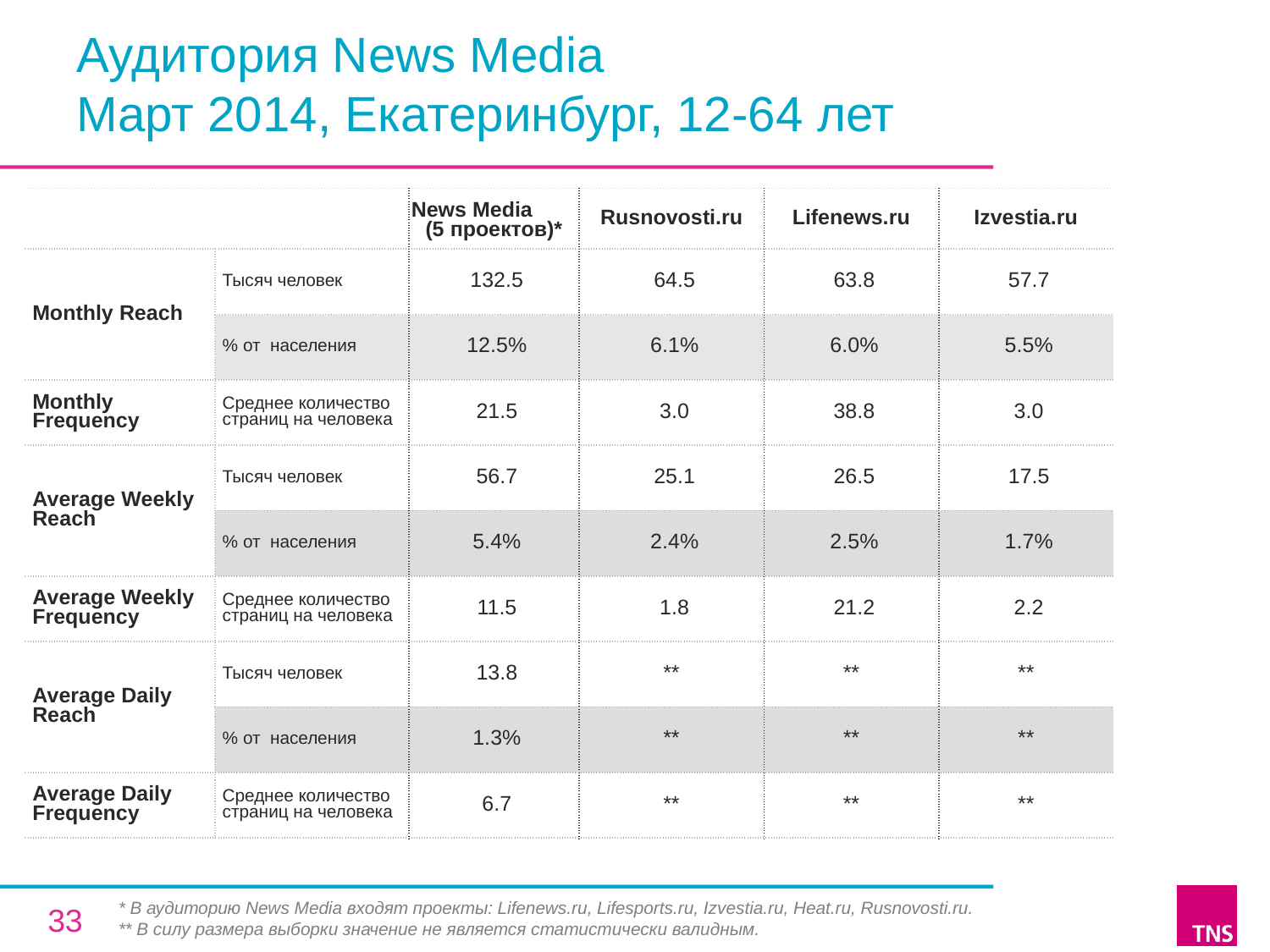

# Аудитория News Media Март 2014, Екатеринбург, 12-64 лет
|  |  | News Media (5 проектов)\* | Rusnovosti.ru | Lifenews.ru | Izvestia.ru |
| --- | --- | --- | --- | --- | --- |
| Monthly Reach | Тысяч человек | 132.5 | 64.5 | 63.8 | 57.7 |
|  | % от населения | 12.5% | 6.1% | 6.0% | 5.5% |
| Monthly Frequency | Среднее количество страниц на человека | 21.5 | 3.0 | 38.8 | 3.0 |
| Average Weekly Reach | Тысяч человек | 56.7 | 25.1 | 26.5 | 17.5 |
|  | % от населения | 5.4% | 2.4% | 2.5% | 1.7% |
| Average Weekly Frequency | Среднее количество страниц на человека | 11.5 | 1.8 | 21.2 | 2.2 |
| Average Daily Reach | Тысяч человек | 13.8 | \*\* | \*\* | \*\* |
|  | % от населения | 1.3% | \*\* | \*\* | \*\* |
| Average Daily Frequency | Среднее количество страниц на человека | 6.7 | \*\* | \*\* | \*\* |
* В аудиторию News Media входят проекты: Lifenews.ru, Lifesports.ru, Izvestia.ru, Heat.ru, Rusnovosti.ru.
** В силу размера выборки значение не является статистически валидным.
33